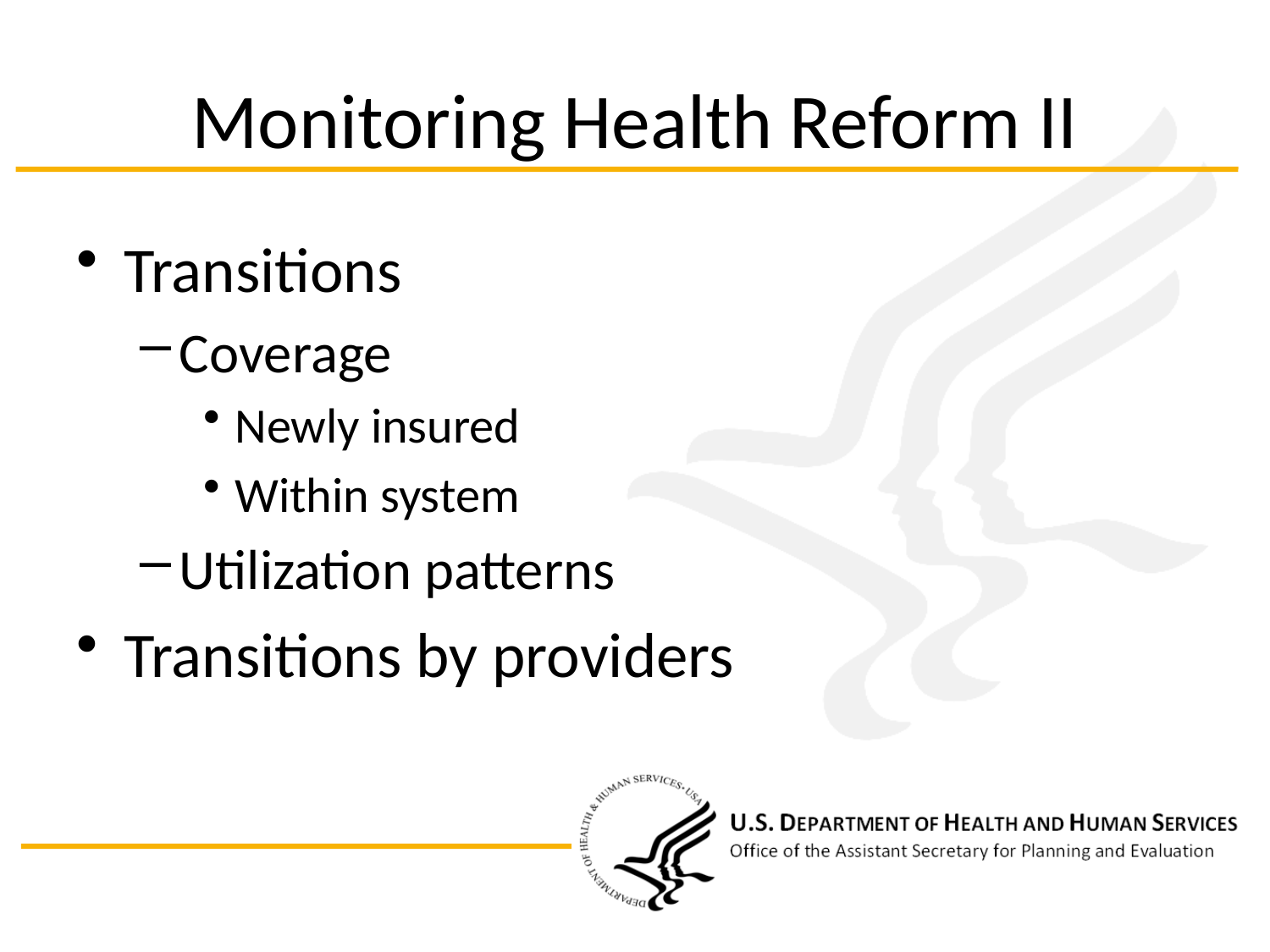

# Monitoring Health Reform II
Transitions
Coverage
Newly insured
Within system
Utilization patterns
Transitions by providers